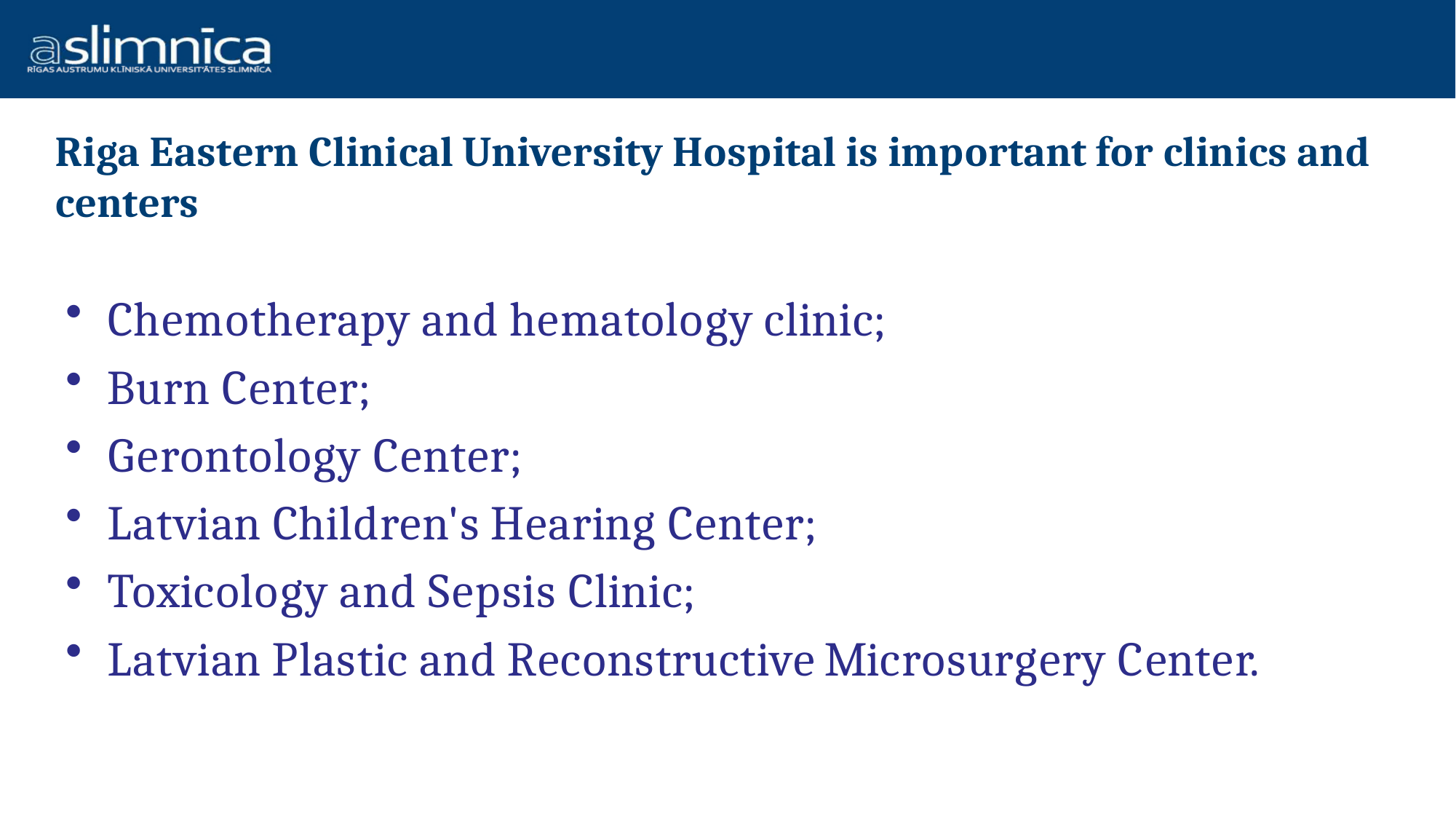

# Riga Eastern Clinical University Hospital is important for clinics and centers

Chemotherapy and hematology clinic;
Burn Center;
Gerontology Center;
Latvian Children's Hearing Center;
Toxicology and Sepsis Clinic;
Latvian Plastic and Reconstructive Microsurgery Center.